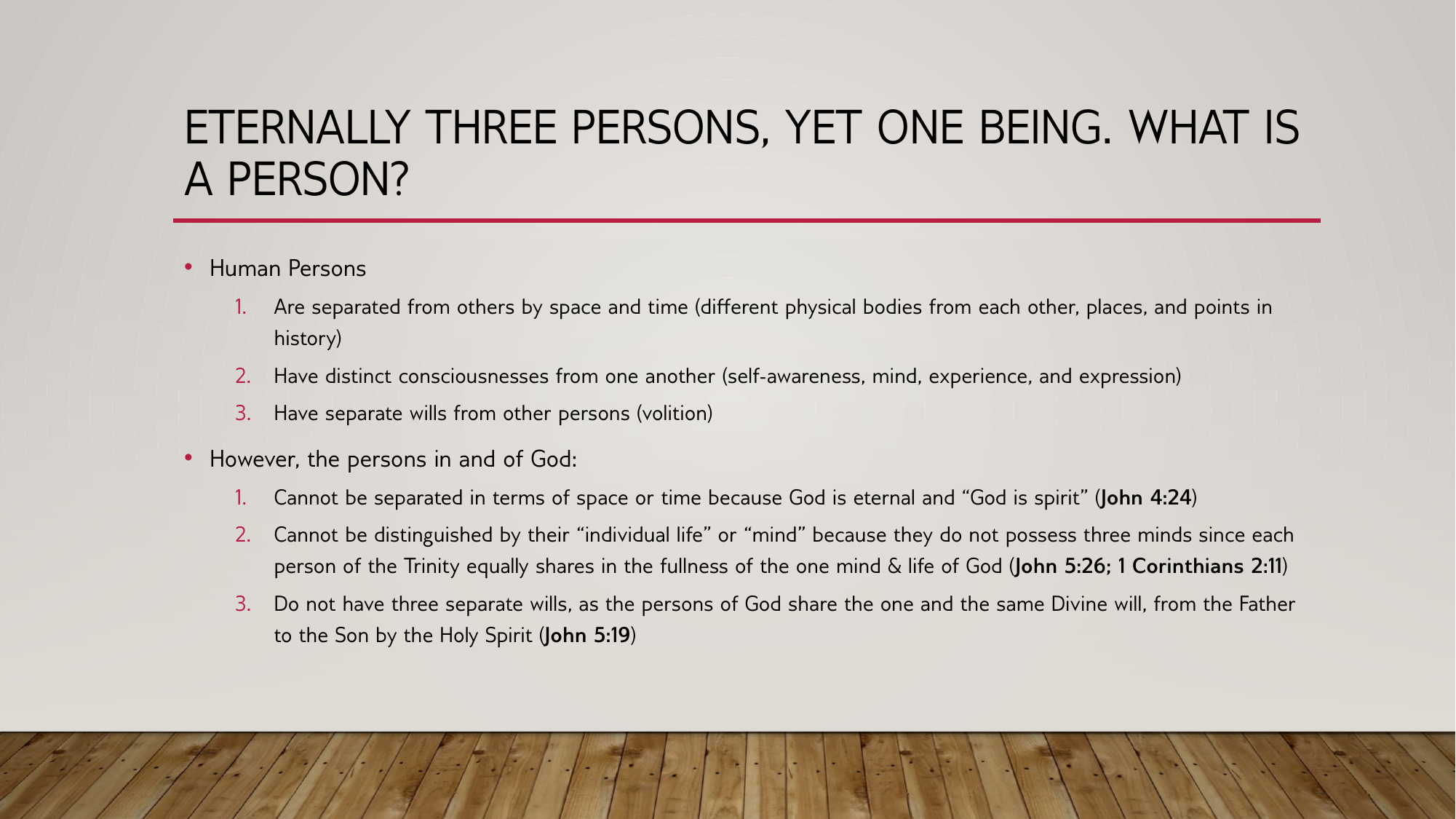

# eternally Three Persons, yet one being. What is a Person?
Human Persons
Are separated from others by space and time (different physical bodies from each other, places, and points in history)
Have distinct consciousnesses from one another (self-awareness, mind, experience, and expression)
Have separate wills from other persons (volition)
However, the persons in and of God:
Cannot be separated in terms of space or time because God is eternal and “God is spirit” (John 4:24)
Cannot be distinguished by their “individual life” or “mind” because they do not possess three minds since each person of the Trinity equally shares in the fullness of the one mind & life of God (John 5:26; 1 Corinthians 2:11)
Do not have three separate wills, as the persons of God share the one and the same Divine will, from the Father to the Son by the Holy Spirit (John 5:19)